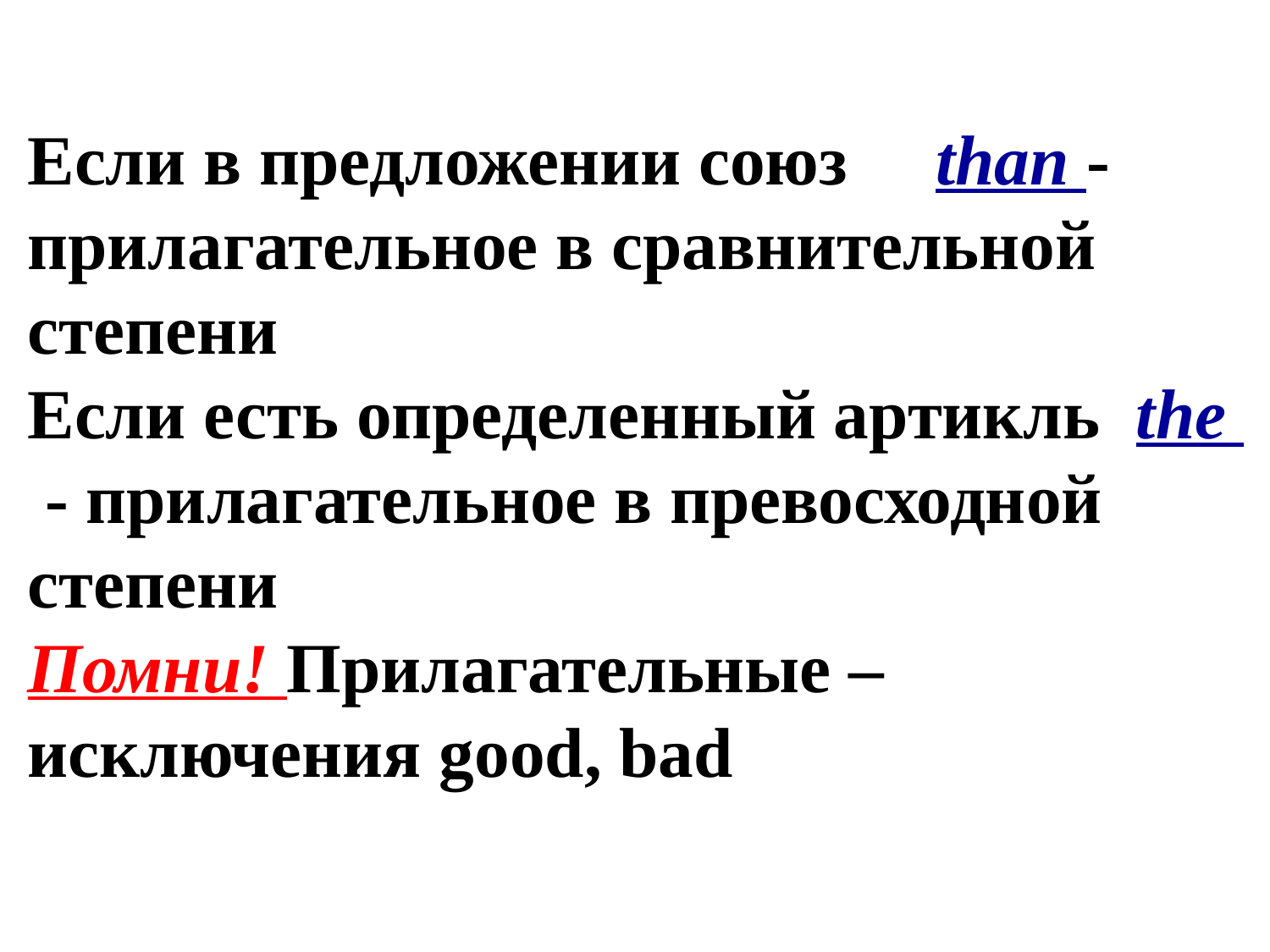

# Если в предложении союз     than -  прилагательное в сравнительной степени Если есть определенный артикль  the   - прилагательное в превосходной степени Помни! Прилагательные – исключения good, bad